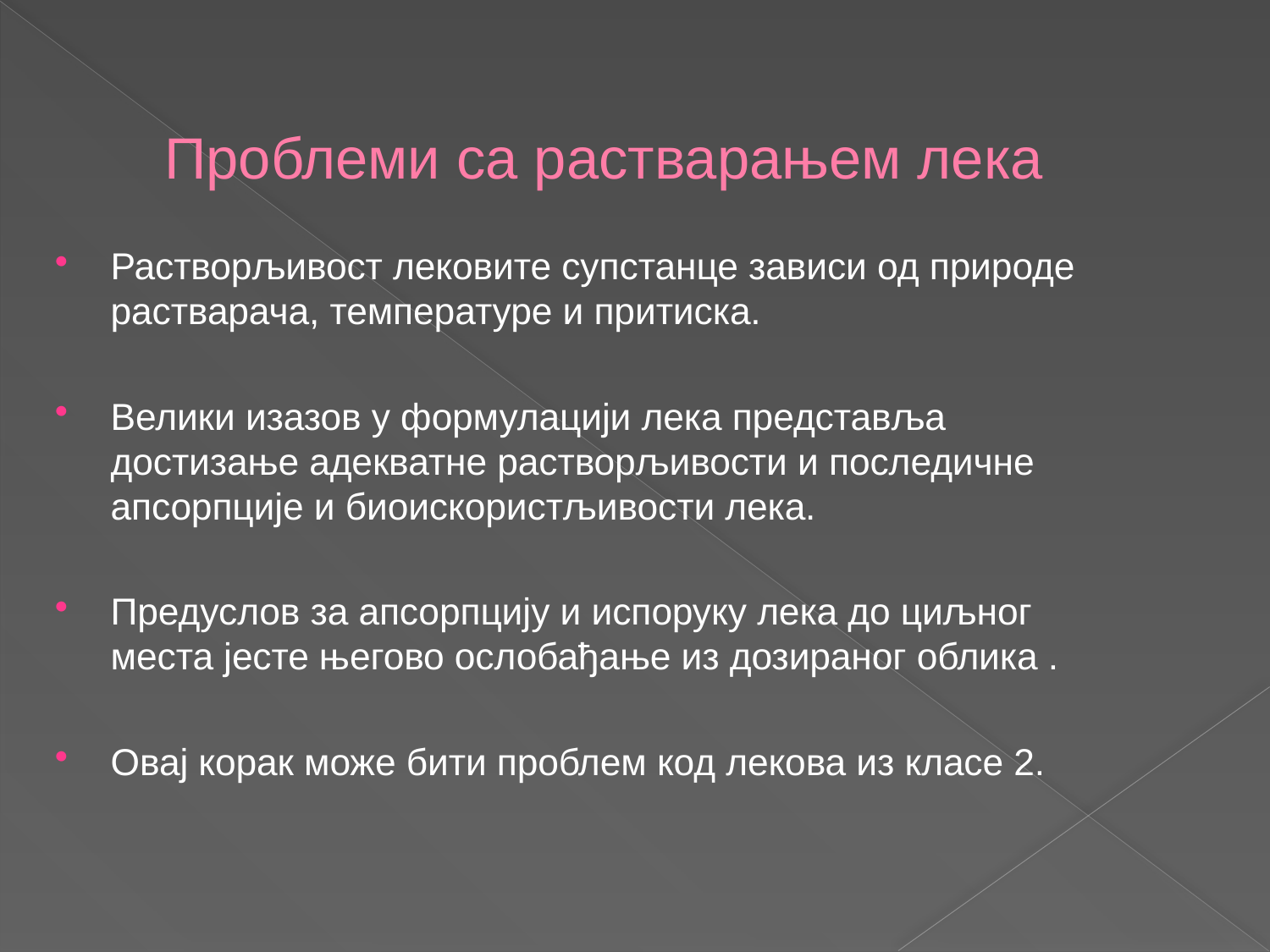

Проблеми са растварањем лека
Растворљивост лековите супстанце зависи од природе растварача, температуре и притиска.

Велики изазов у формулацији лека представља достизање адекватне растворљивости и последичне апсорпције и биоискористљивости лека.

Предуслов за апсорпцију и испоруку лека до циљног места јесте његово ослобађање из дозираног облика .

Овај корак може бити проблем код лекова из класе 2.